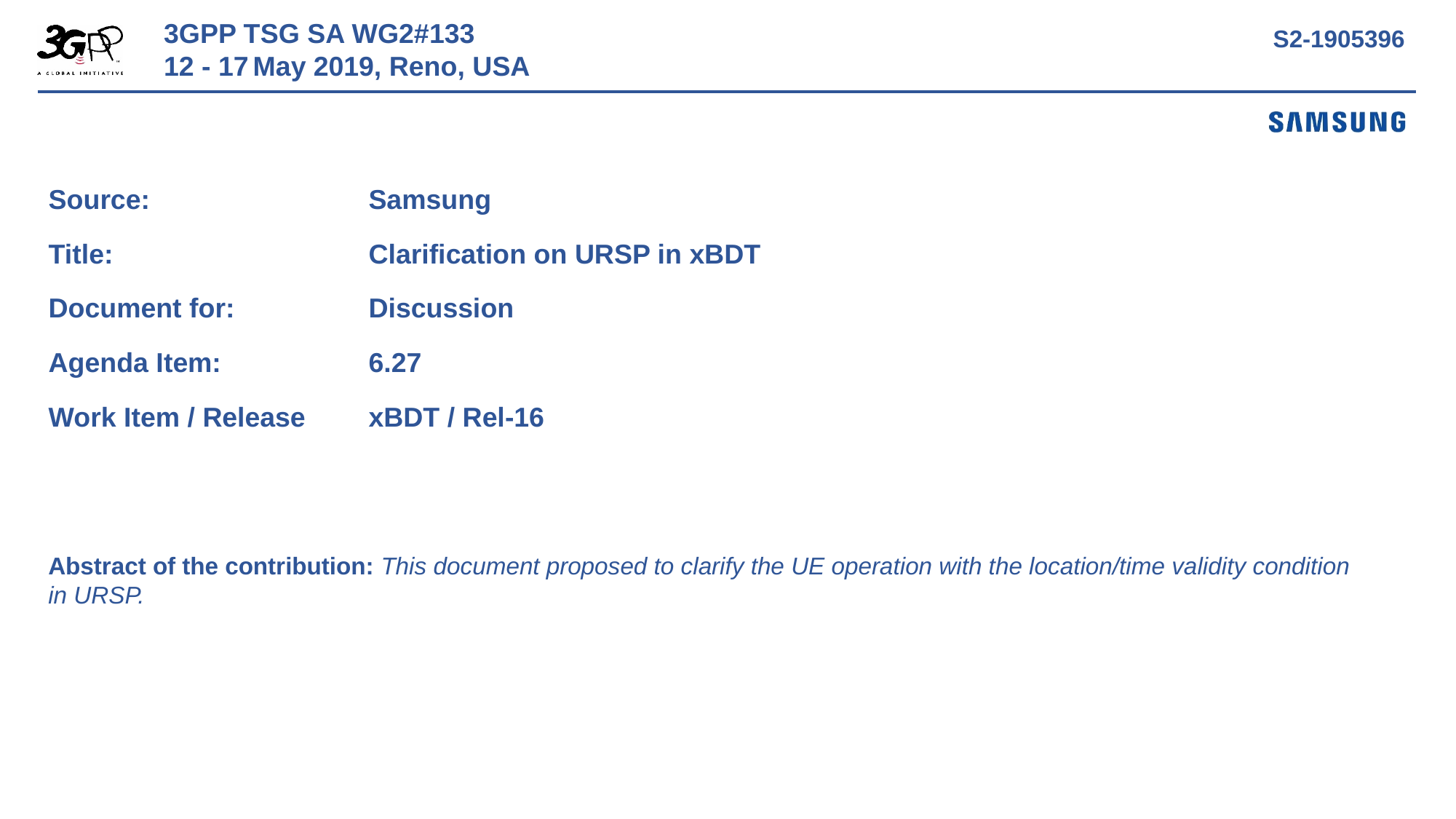

3GPP TSG SA WG2#133
12 - 17 May 2019, Reno, USA
S2-1905396
| Source: | Samsung |
| --- | --- |
| Title: | Clarification on URSP in xBDT |
| Document for: | Discussion |
| Agenda Item: | 6.27 |
| Work Item / Release | xBDT / Rel-16 |
Abstract of the contribution: This document proposed to clarify the UE operation with the location/time validity condition in URSP.